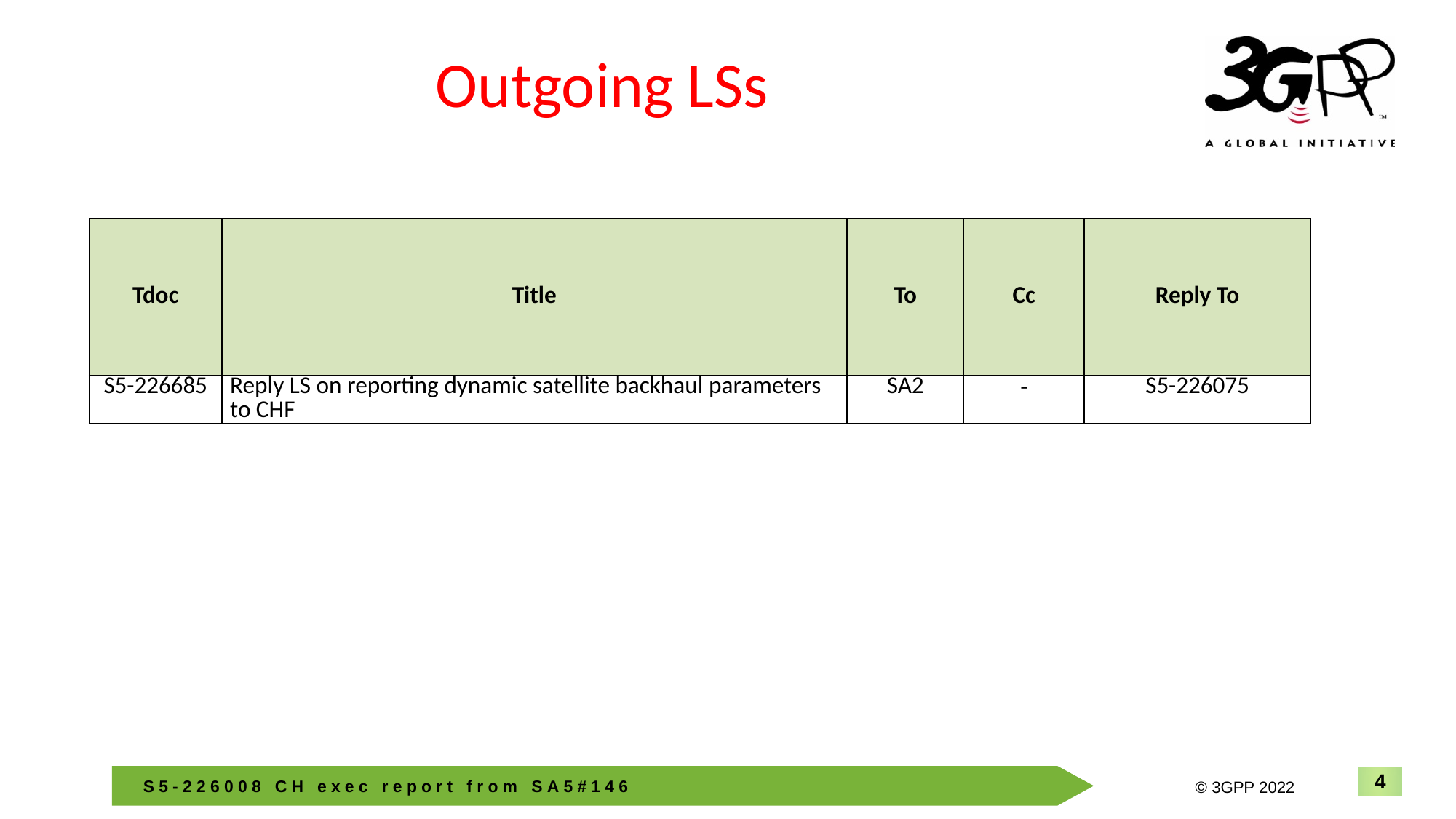

# Outgoing LSs
| Tdoc | Title | To | Cc | Reply To |
| --- | --- | --- | --- | --- |
| S5-226685 | Reply LS on reporting dynamic satellite backhaul parameters to CHF | SA2 | - | S5-226075 |